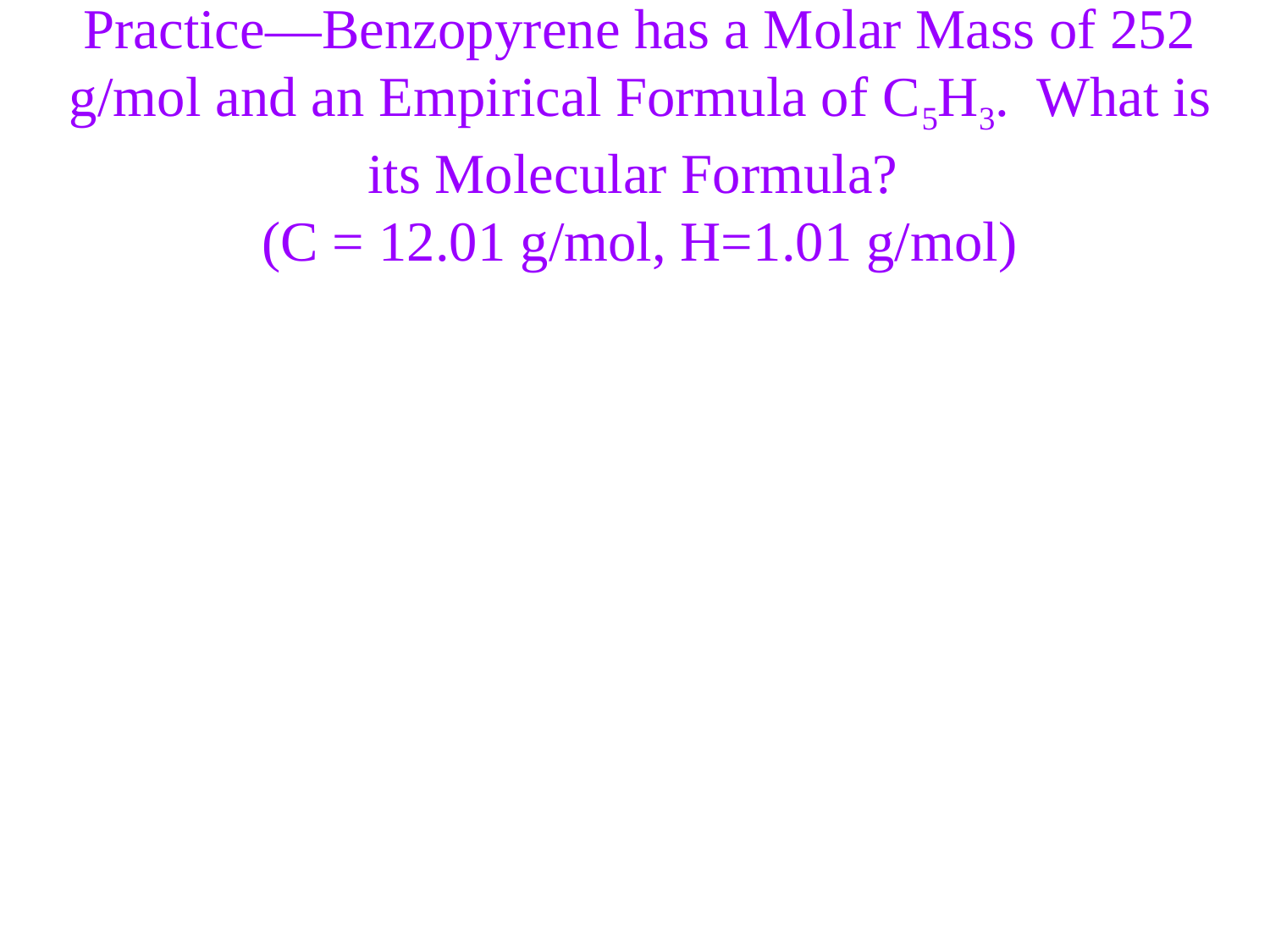

Practice—Benzopyrene has a Molar Mass of 252 g/mol and an Empirical Formula of C5H3.  What is its Molecular Formula?
(C = 12.01 g/mol, H=1.01 g/mol)